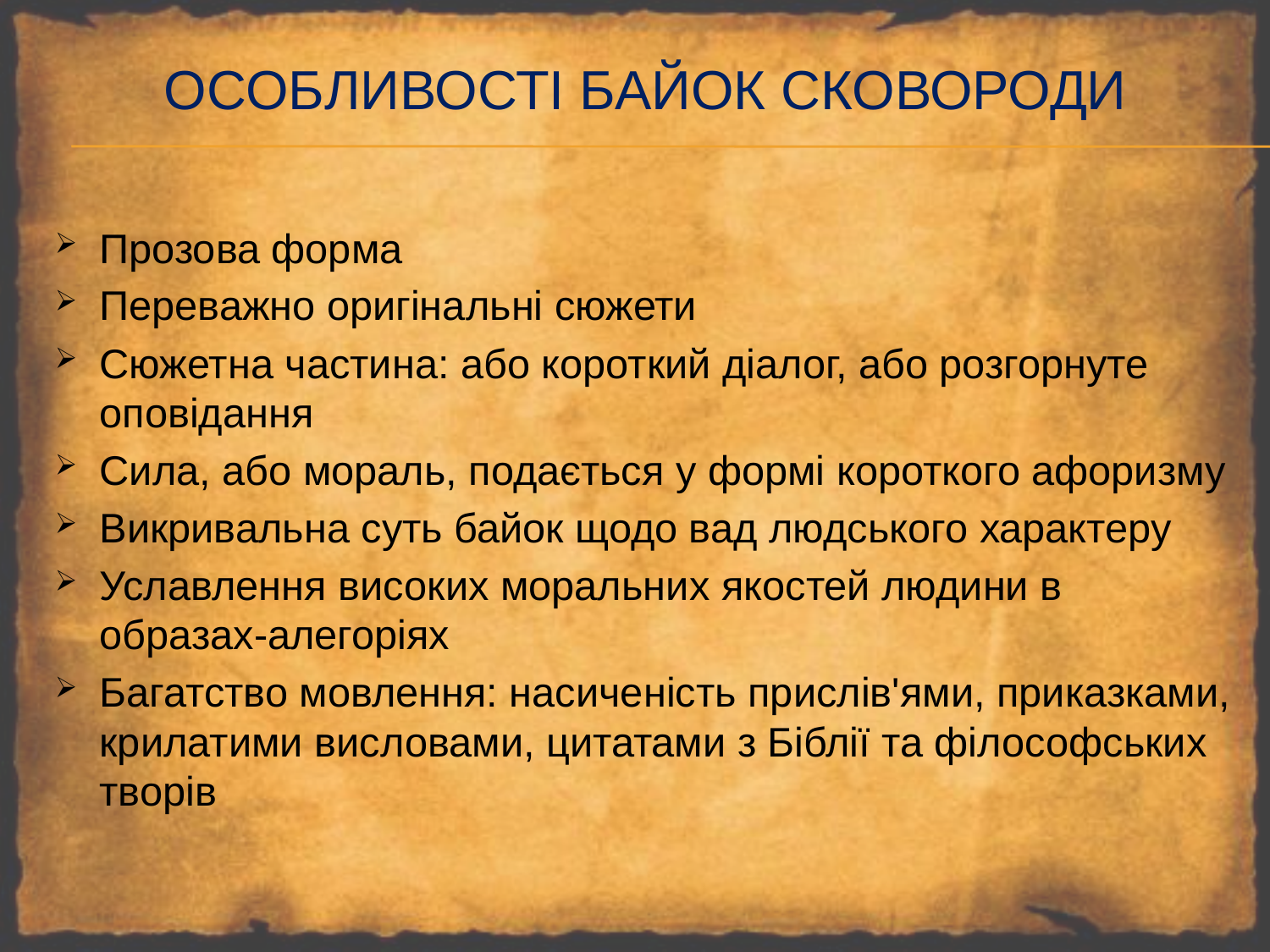

# Особливості байок сковороди
Прозова форма
Переважно оригінальні сюжети
Сюжетна частина: або короткий діалог, або розгорнуте оповідання
Сила, або мораль, подається у формі короткого афоризму
Викривальна суть байок щодо вад людського характеру
Уславлення високих моральних якостей людини в образах-алегоріях
Багатство мовлення: насиченість прислів'ями, приказками, крилатими висловами, цитатами з Біблії та філософських творів